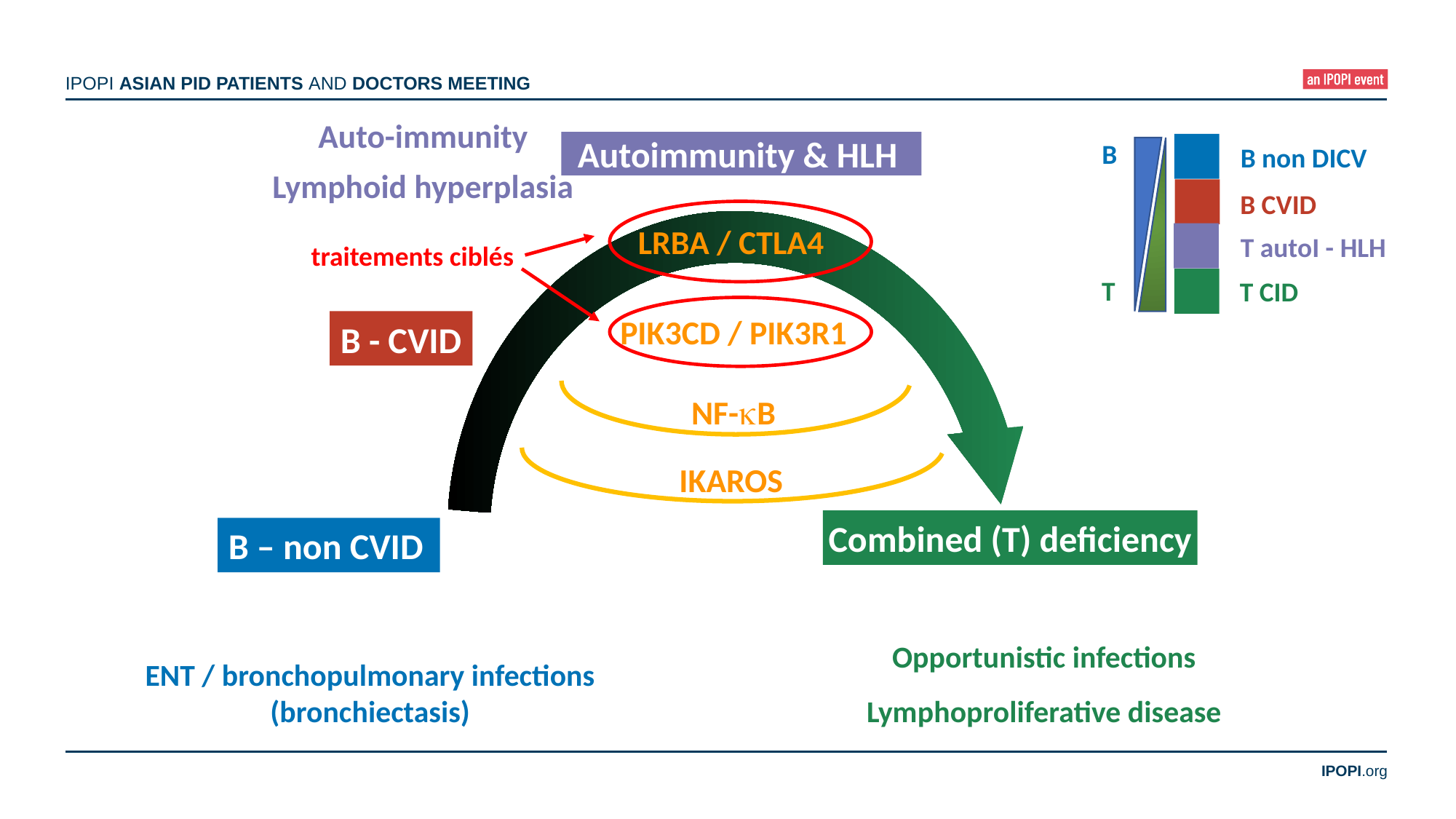

06/07/2023
Felipe SUAREZ
62
Auto-immunity
Lymphoid hyperplasia
B
  Autoimmunity & HLH

B non DICV
B CVID
T autoI - HLH
T CID

LRBA / CTLA4
traitements ciblés

T

PIK3CD / PIK3R1
B - CVID
NF-κB
IKAROS
Combined (T) deficiency
B – non CVID
Opportunistic infections
Lymphoproliferative disease
ENT / bronchopulmonary infections (bronchiectasis)